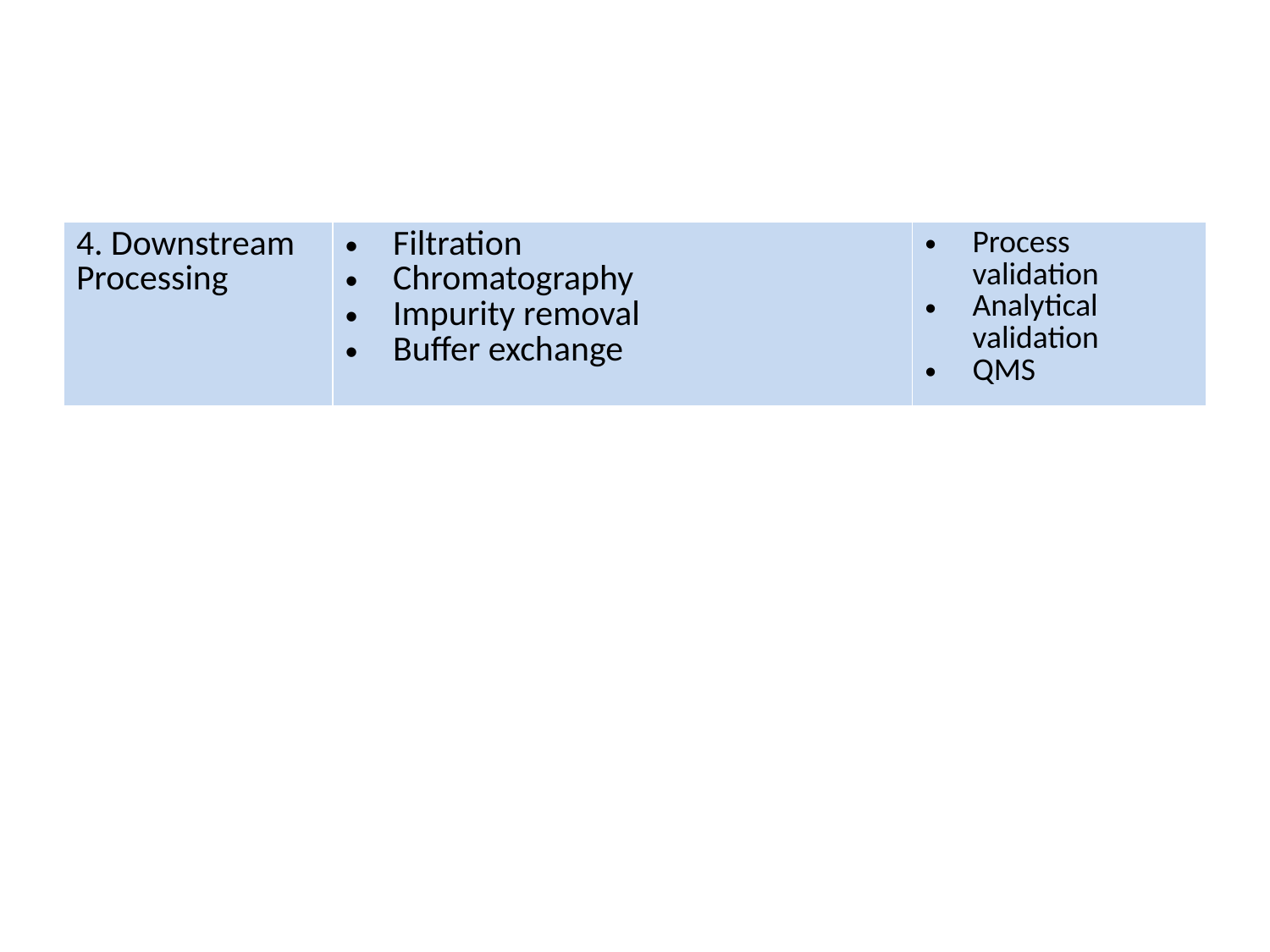

| 4. Downstream Processing | Filtration Chromatography Impurity removal Buffer exchange | Process validation Analytical validation QMS |
| --- | --- | --- |